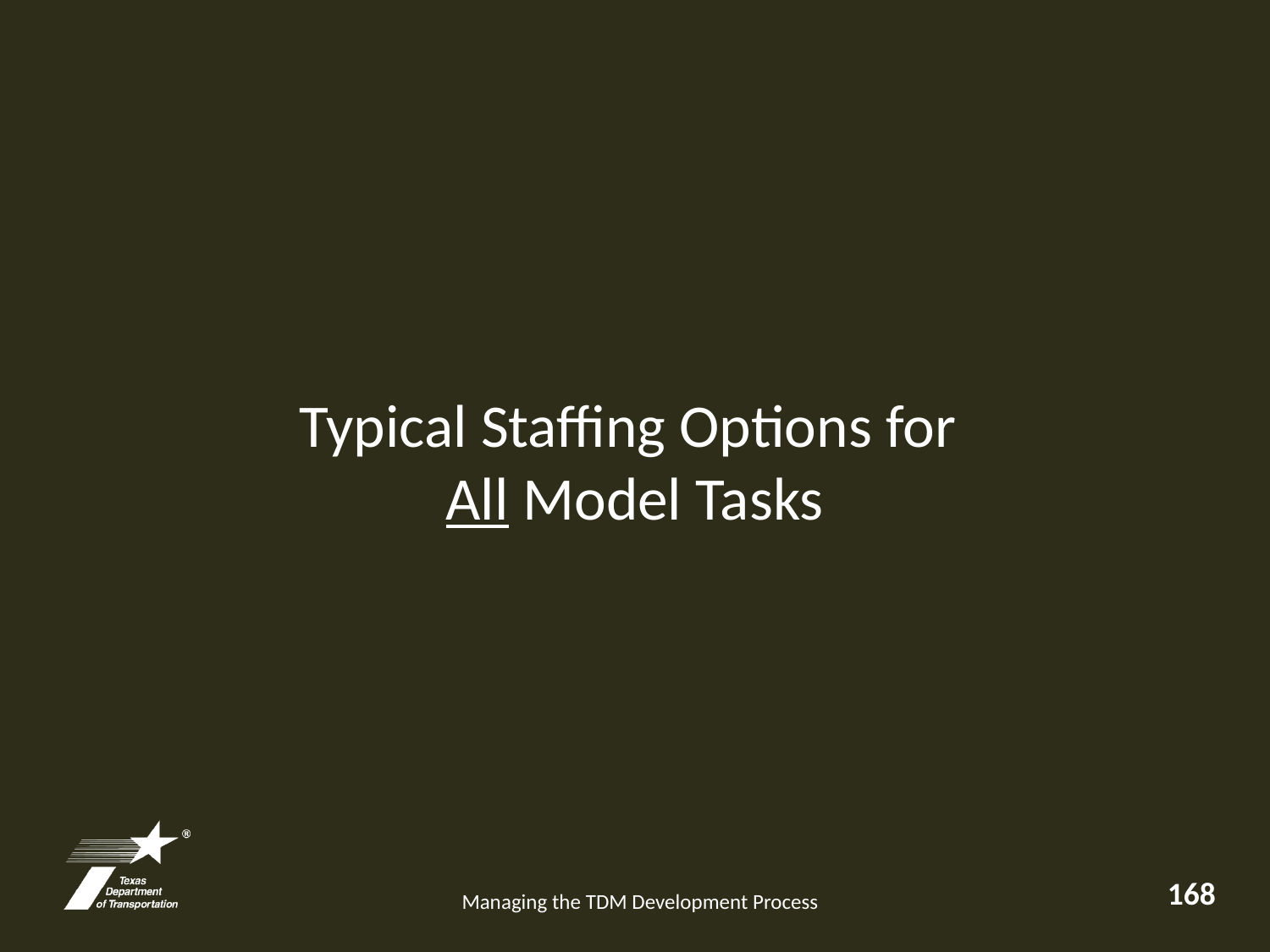

Typical Staffing Options for
All Model Tasks